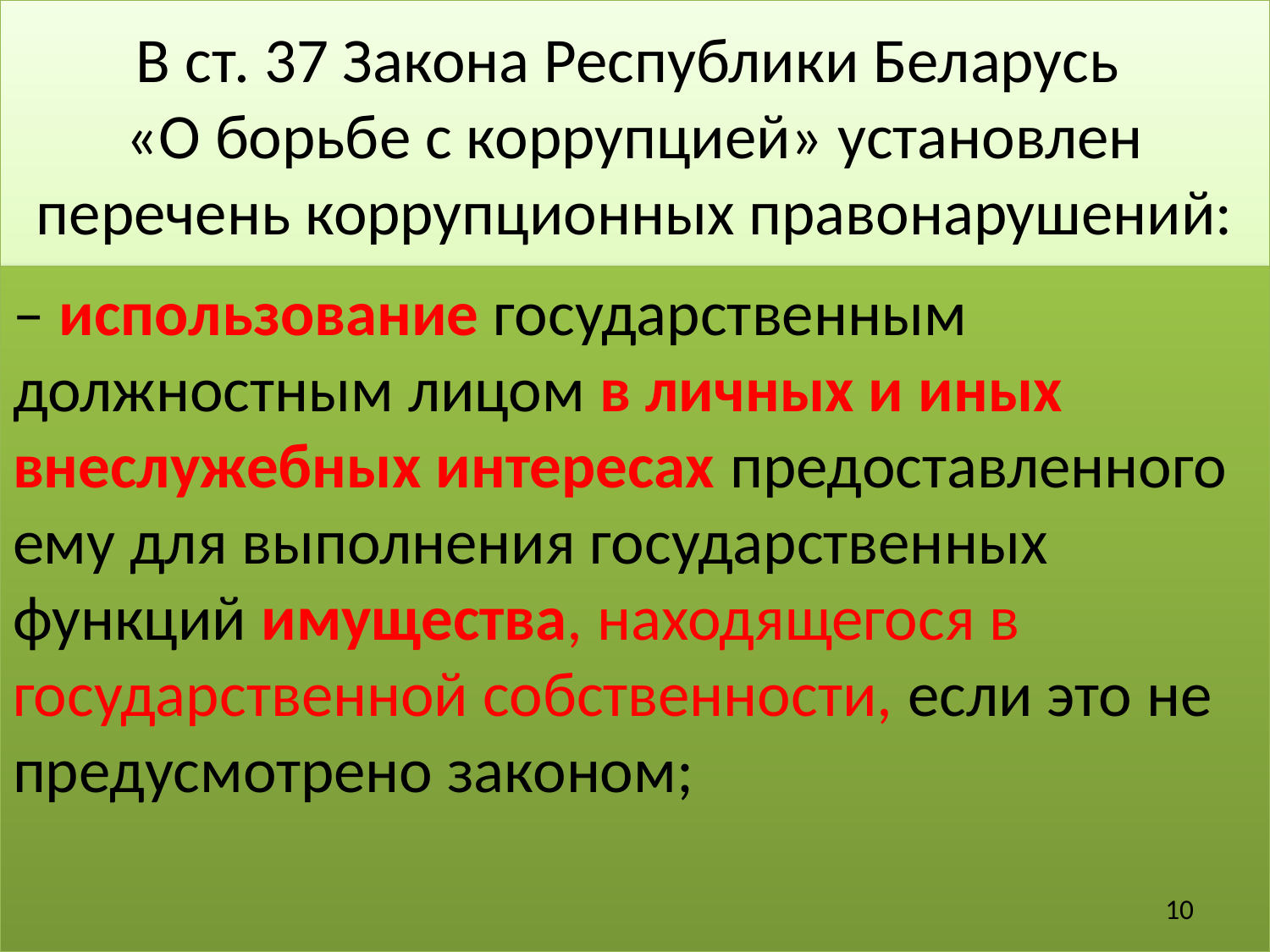

# В ст. 37 Закона Республики Беларусь «О борьбе с коррупцией» установлен перечень коррупционных правонарушений:
– использование государственным должностным лицом в личных и иных внеслужебных интересах предоставленного ему для выполнения государственных функций имущества, находящегося в государственной собственности, если это не предусмотрено законом;
10